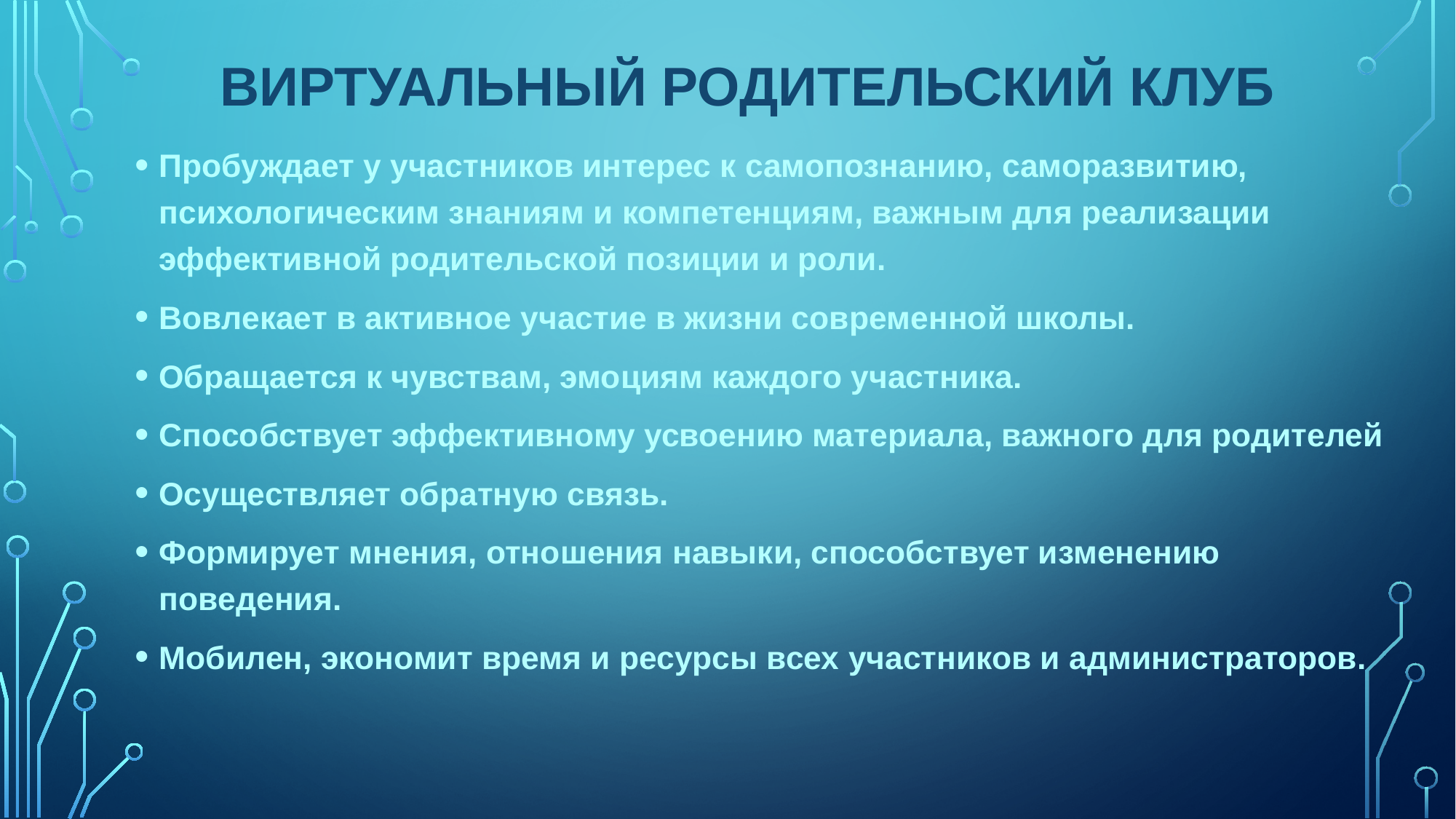

# Виртуальный родительский клуб
Пробуждает у участников интерес к самопознанию, саморазвитию, психологическим знаниям и компетенциям, важным для реализации эффективной родительской позиции и роли.
Вовлекает в активное участие в жизни современной школы.
Обращается к чувствам, эмоциям каждого участника.
Способствует эффективному усвоению материала, важного для родителей
Осуществляет обратную связь.
Формирует мнения, отношения навыки, способствует изменению поведения.
Мобилен, экономит время и ресурсы всех участников и администраторов.